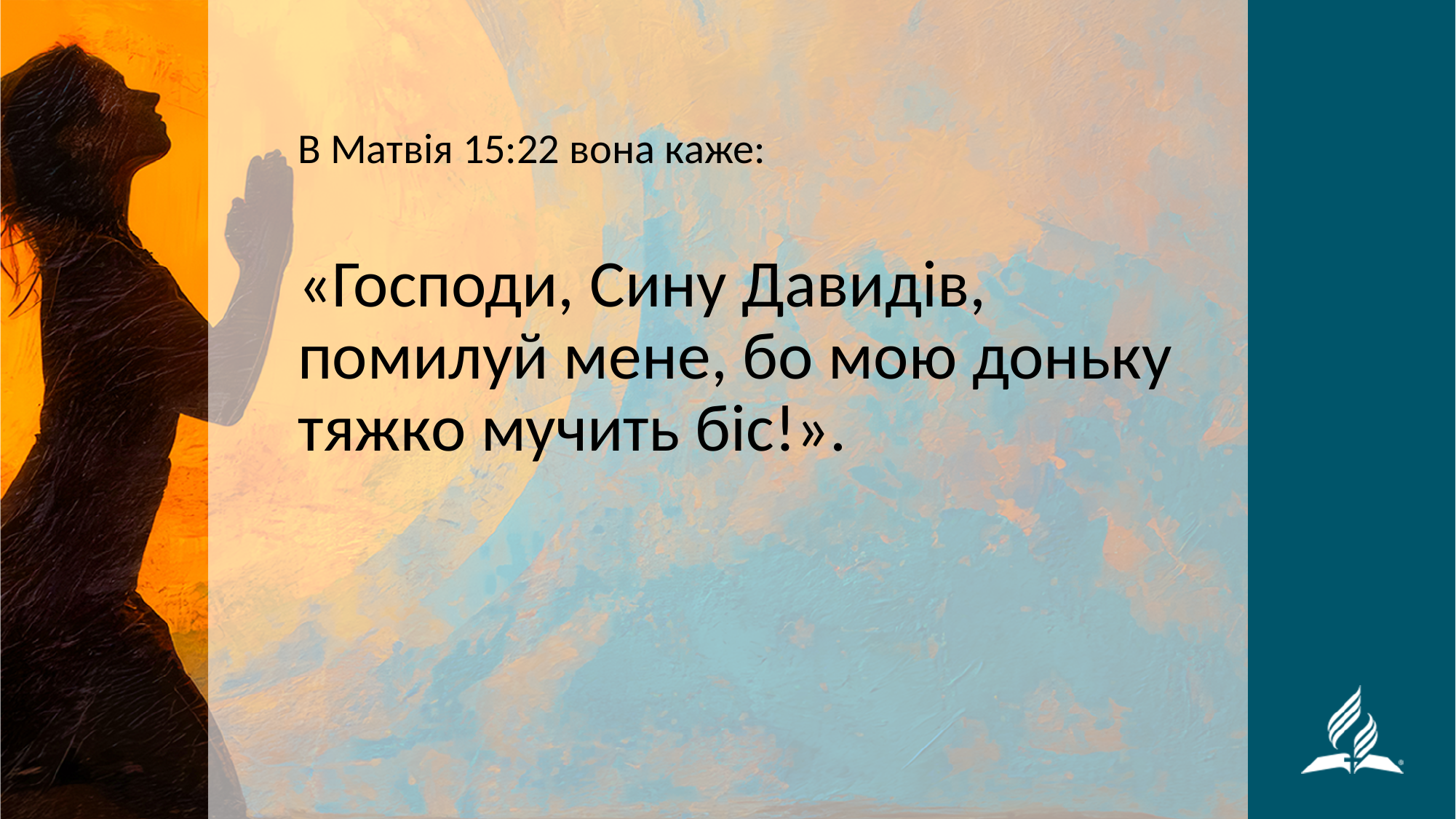

В Матвія 15:22 вона каже:

«Господи, Сину Давидів, помилуй мене, бо мою доньку тяжко мучить біс!».